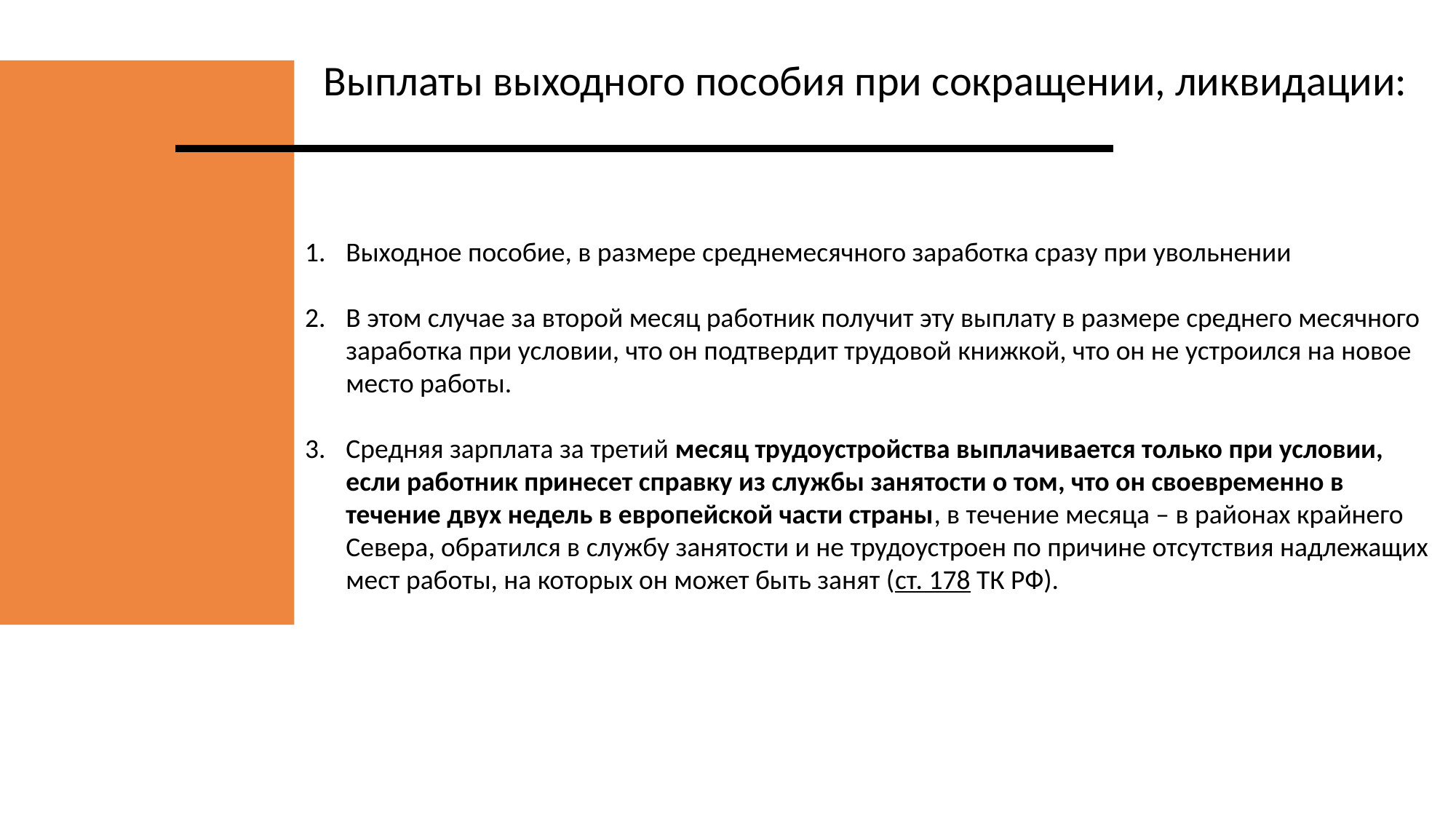

Выплаты выходного пособия при сокращении, ликвидации:

Выходное пособие, в размере среднемесячного заработка сразу при увольнении

В этом случае за второй месяц работник получит эту выплату в размере среднего месячного заработка при условии, что он подтвердит трудовой книжкой, что он не устроился на новое место работы.

Средняя зарплата за третий месяц трудоустройства выплачивается только при условии, если работник принесет справку из службы занятости о том, что он своевременно в течение двух недель в европейской части страны, в течение месяца – в районах крайнего Севера, обратился в службу занятости и не трудоустроен по причине отсутствия надлежащих мест работы, на которых он может быть занят (ст. 178 ТК РФ).